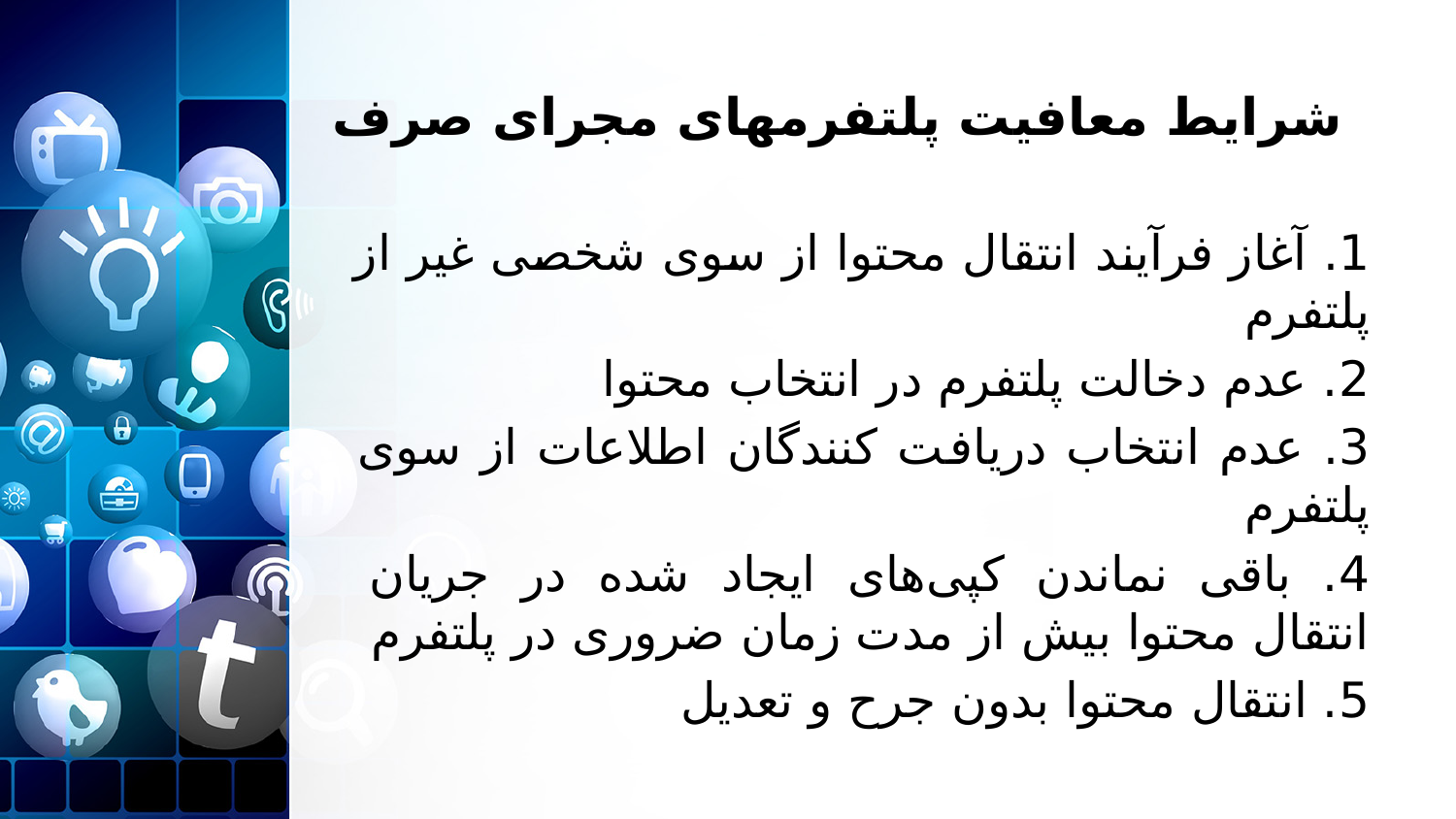

# شرایط معافیت پلتفرمهای مجرای صرف
1. آغاز فرآیند انتقال محتوا از سوی شخصی غیر از پلتفرم
2. عدم دخالت پلتفرم در انتخاب محتوا
3. عدم انتخاب دریافت کنندگان اطلاعات از سوی پلتفرم
4. باقی نماندن کپی‌های ایجاد شده در جریان انتقال محتوا بیش از مدت زمان ضروری در پلتفرم
5. انتقال محتوا بدون جرح و تعدیل